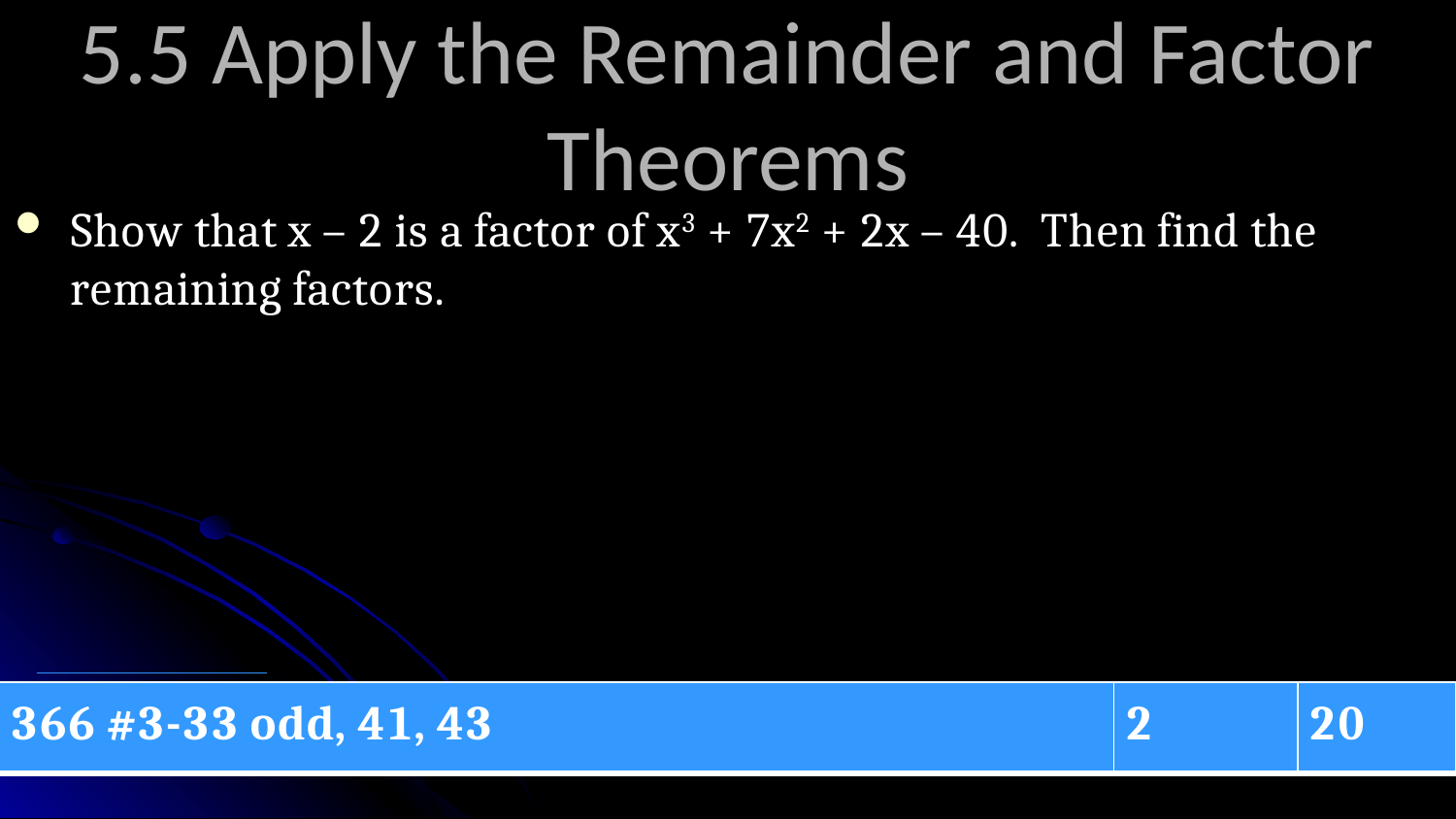

# 5.5 Apply the Remainder and Factor Theorems
Show that x – 2 is a factor of x3 + 7x2 + 2x – 40.  Then find the remaining factors.

| 366 #3-33 odd, 41, 43 | 2 | 20 |
| --- | --- | --- |